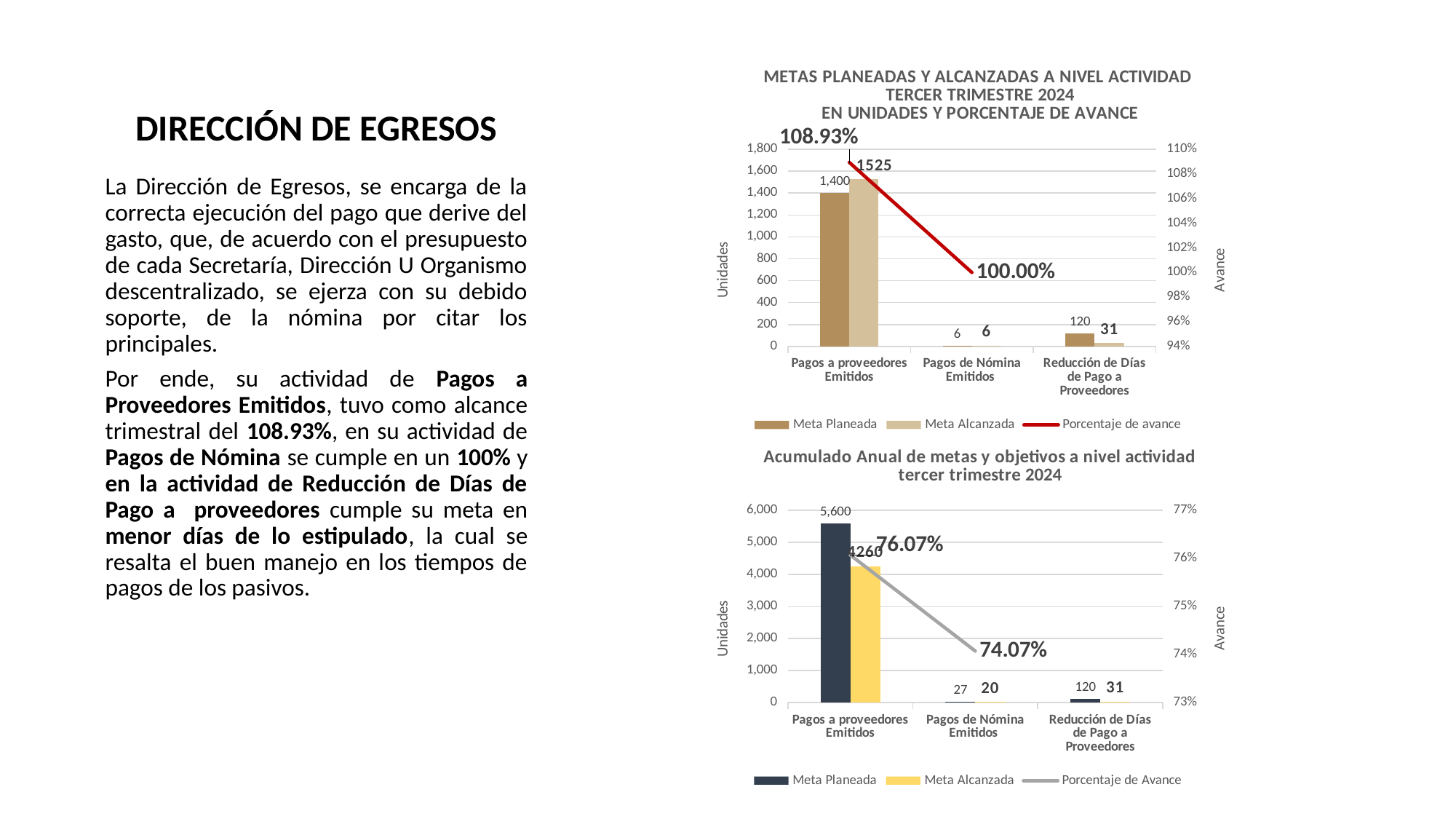

### Chart: METAS PLANEADAS Y ALCANZADAS A NIVEL ACTIVIDAD
TERCER TRIMESTRE 2024
EN UNIDADES Y PORCENTAJE DE AVANCE

| Category | Meta Planeada | Meta Alcanzada |  |
|---|---|---|---|
| Pagos a proveedores Emitidos | 1400.0 | 1525.0 | 1.0892857142857142 |
| Pagos de Nómina Emitidos  | 6.0 | 6.0 | 1.0 |
| Reducción de Días de Pago a Proveedores | 120.0 | 31.0 | None |
DIRECCIÓN DE EGRESOS
La Dirección de Egresos, se encarga de la correcta ejecución del pago que derive del gasto, que, de acuerdo con el presupuesto de cada Secretaría, Dirección U Organismo descentralizado, se ejerza con su debido soporte, de la nómina por citar los principales.
Por ende, su actividad de Pagos a Proveedores Emitidos, tuvo como alcance trimestral del 108.93%, en su actividad de Pagos de Nómina se cumple en un 100% y en la actividad de Reducción de Días de Pago a  proveedores cumple su meta en menor días de lo estipulado, la cual se resalta el buen manejo en los tiempos de pagos de los pasivos.

### Chart: Acumulado Anual de metas y objetivos a nivel actividad tercer trimestre 2024

| Category | Meta Planeada | Meta Alcanzada |  |
|---|---|---|---|
| Pagos a proveedores Emitidos | 5600.0 | 4260.0 | 0.7607142857142857 |
| Pagos de Nómina Emitidos  | 27.0 | 20.0 | 0.7407407407407407 |
| Reducción de Días de Pago a Proveedores | 120.0 | 31.0 | None |